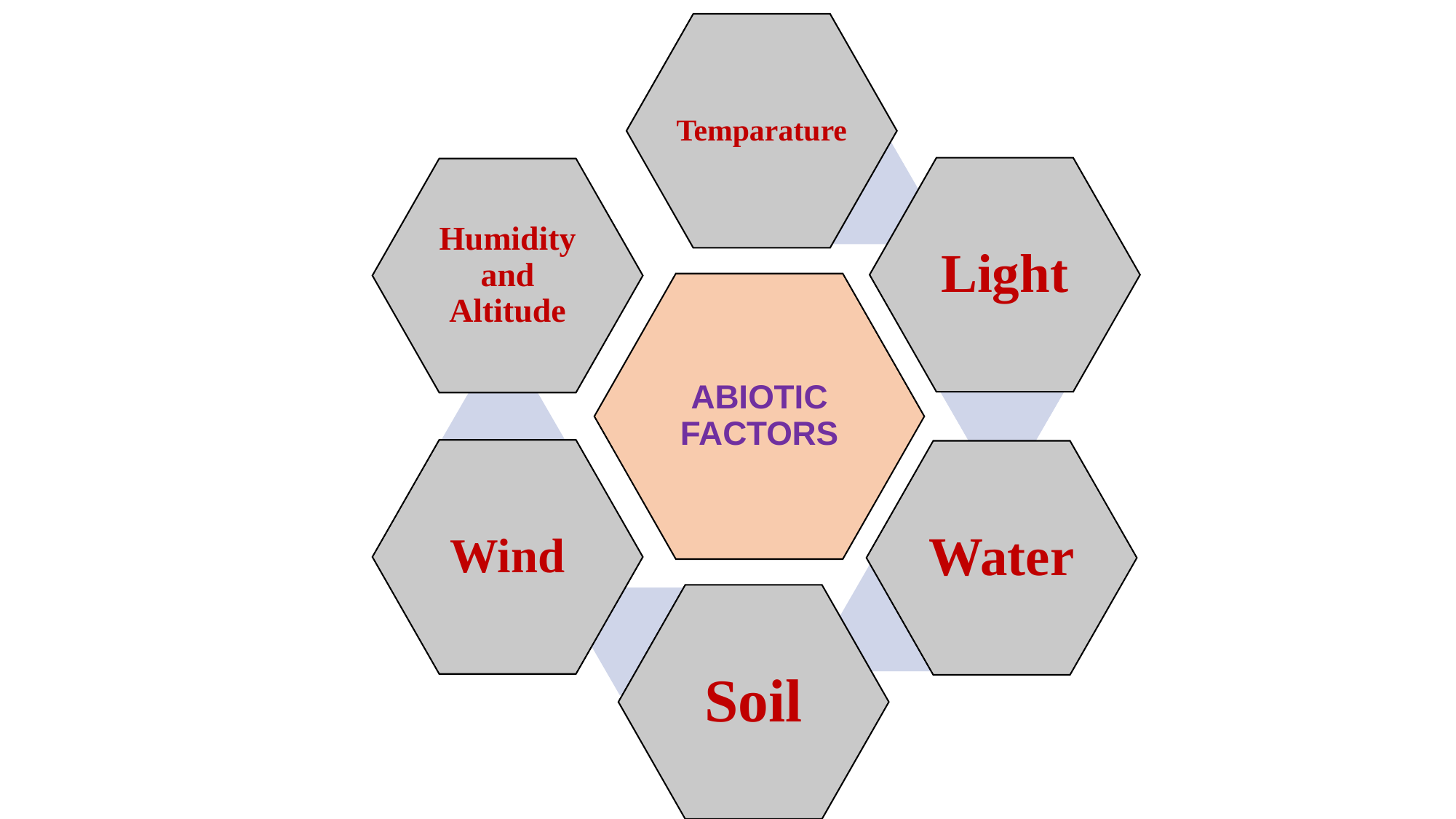

ABIOTIC FACTORS
Temparature
Light
Water
Soil
Wind
Humidity and Altitude